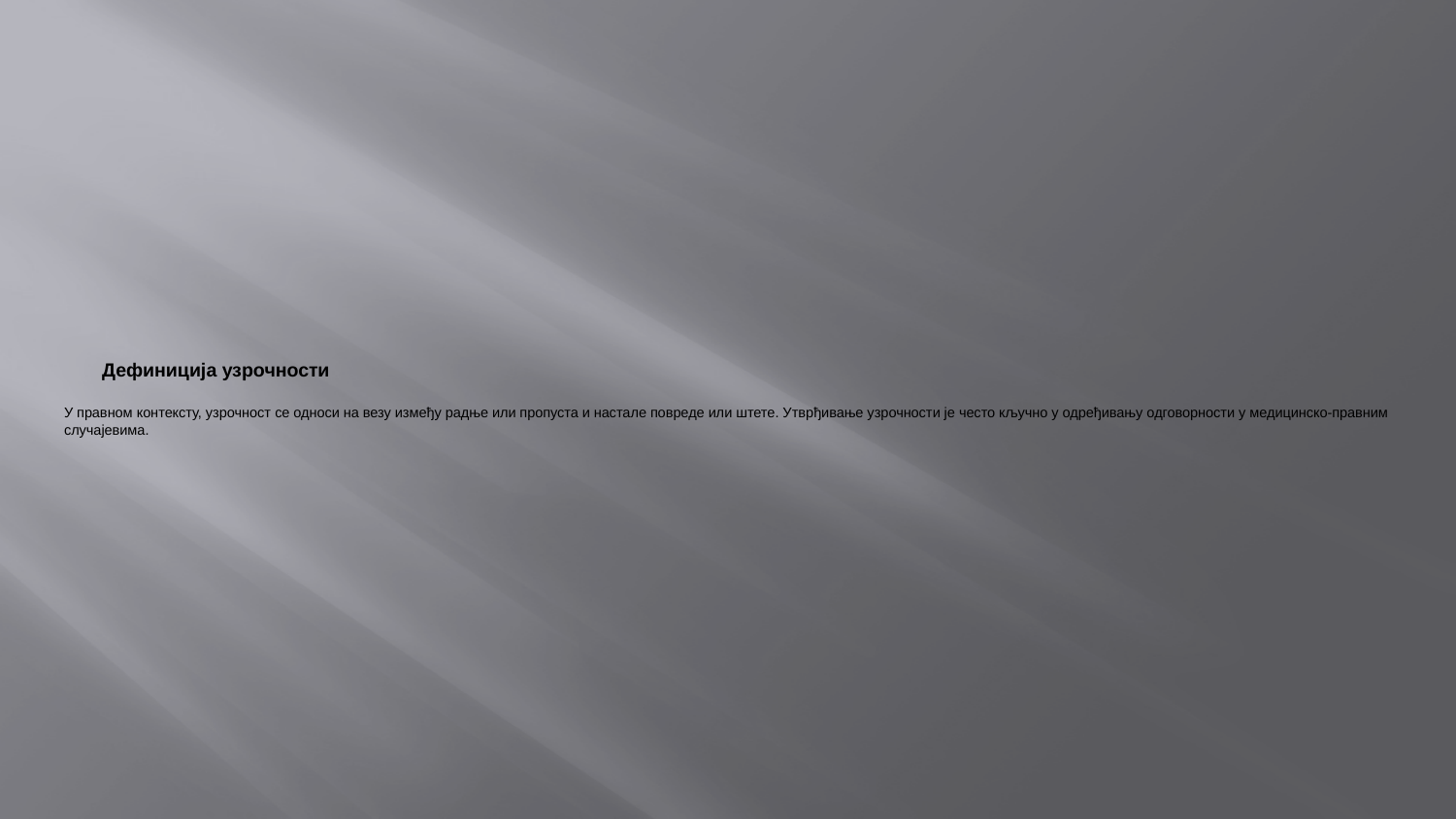

# Дефиниција узрочности У правном контексту, узрочност се односи на везу између радње или пропуста и настале повреде или штете. Утврђивање узрочности је често кључно у одређивању одговорности у медицинско-правним случајевима.